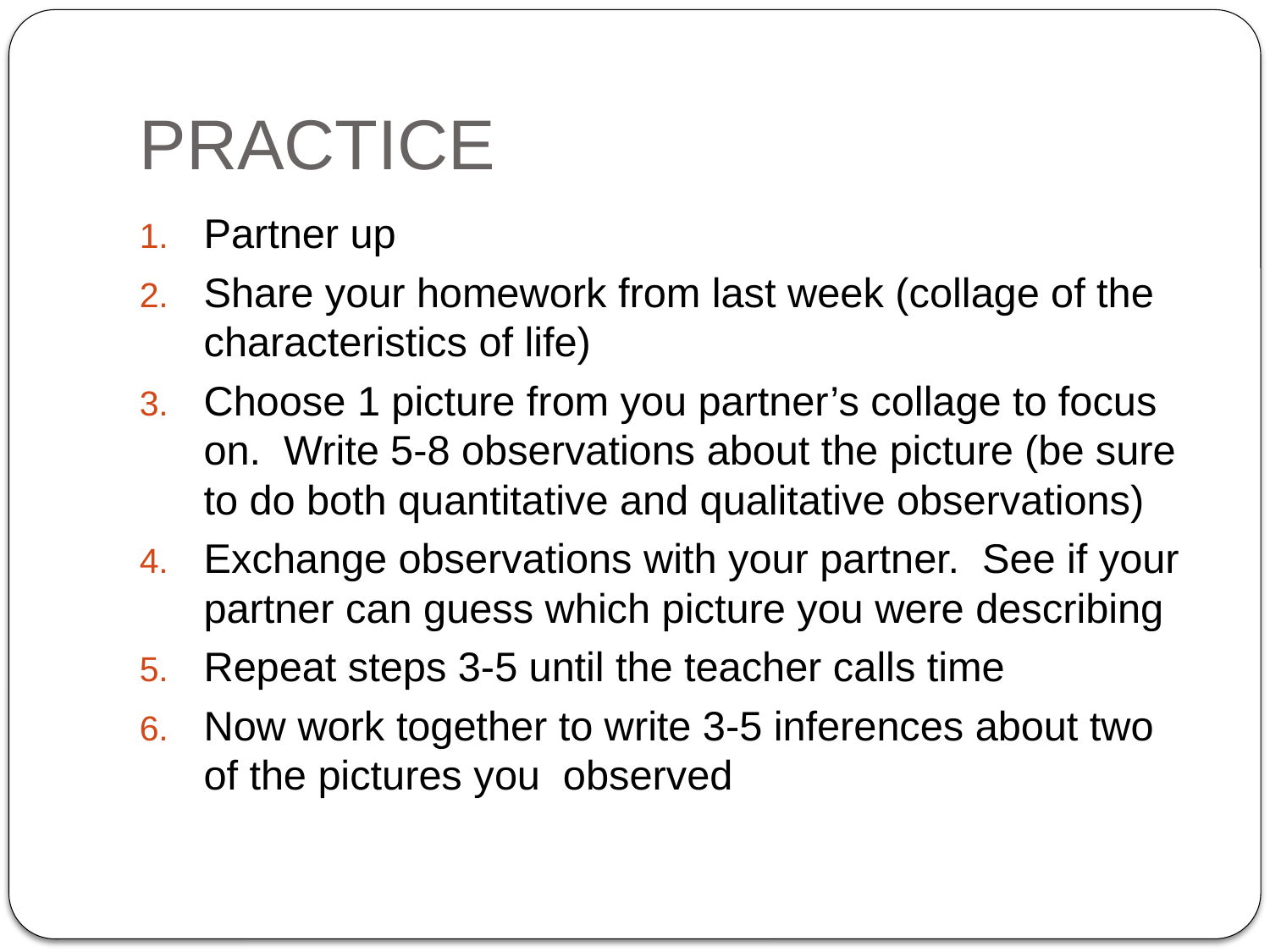

# PRACTICE
Partner up
Share your homework from last week (collage of the characteristics of life)
Choose 1 picture from you partner’s collage to focus on.  Write 5-8 observations about the picture (be sure to do both quantitative and qualitative observations)
Exchange observations with your partner.  See if your partner can guess which picture you were describing
Repeat steps 3-5 until the teacher calls time
Now work together to write 3-5 inferences about two of the pictures you  observed